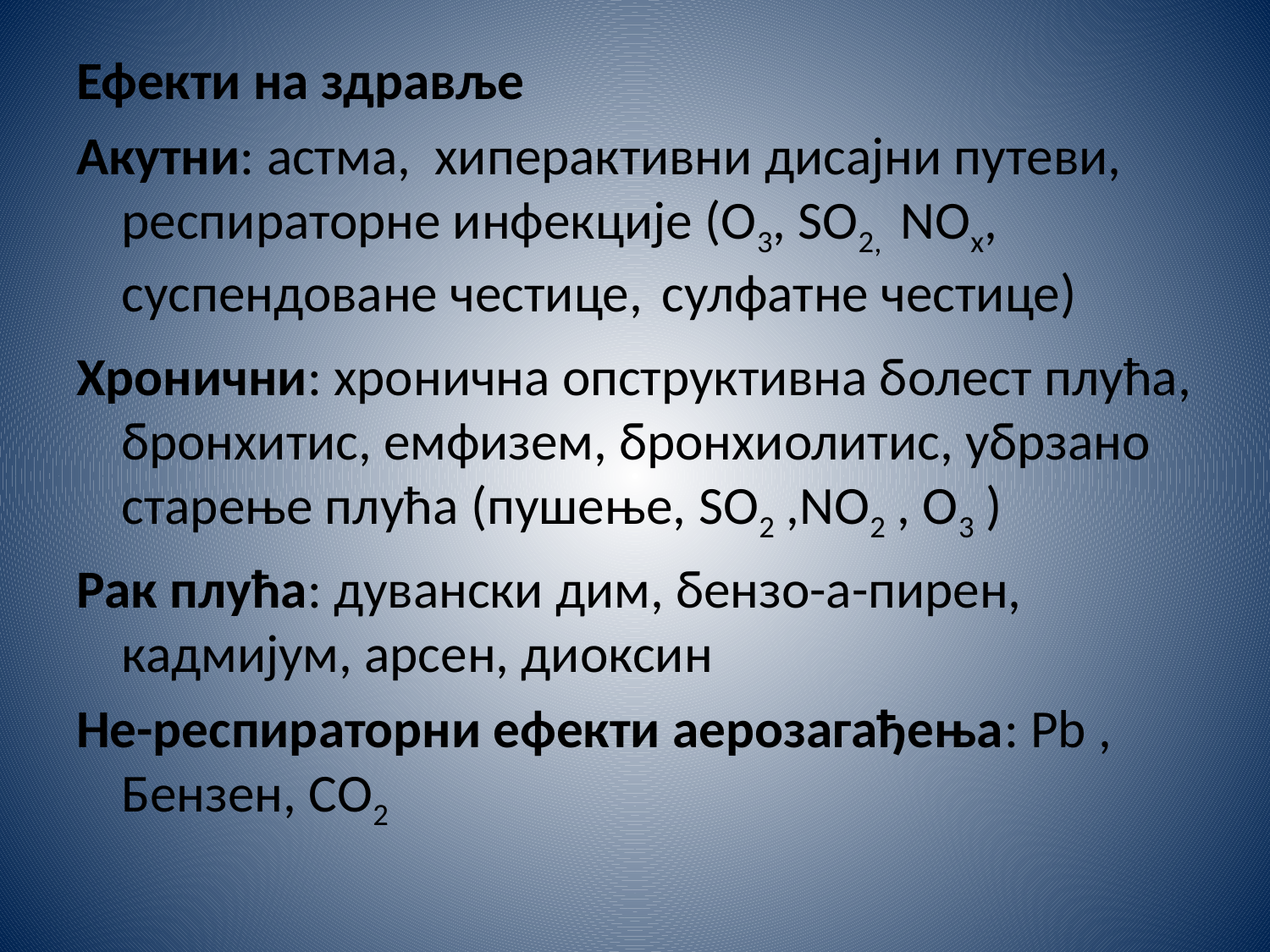

Ефекти на здравље
Акутни: астма,  хиперактивни дисајни путеви, респираторне инфекције (О3, SО2,  NОx, суспендоване честице,  сулфатне честице)
Хронични: хронична опструктивна болест плућа, бронхитис, емфизем, бронхиолитис, убрзано старење плућа (пушење, SО2 ,NО2 , О3 )
Рак плућа: дувански дим, бензо-а-пирен, кадмијум, арсен, диоксин
Не-респираторни ефекти аерозагађења: Pb , Бензен, CО2